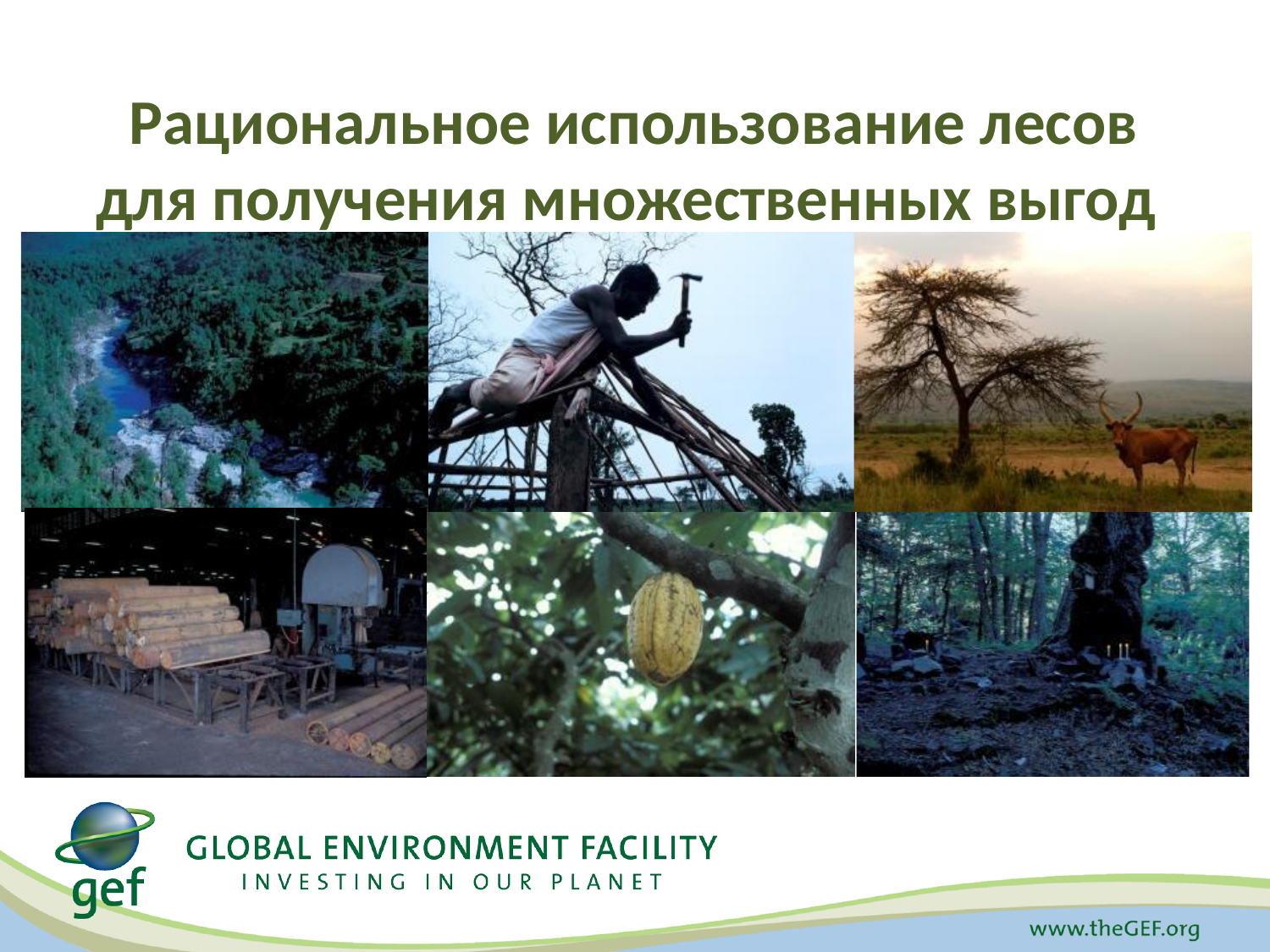

Рациональное использование лесов
для получения множественных выгод